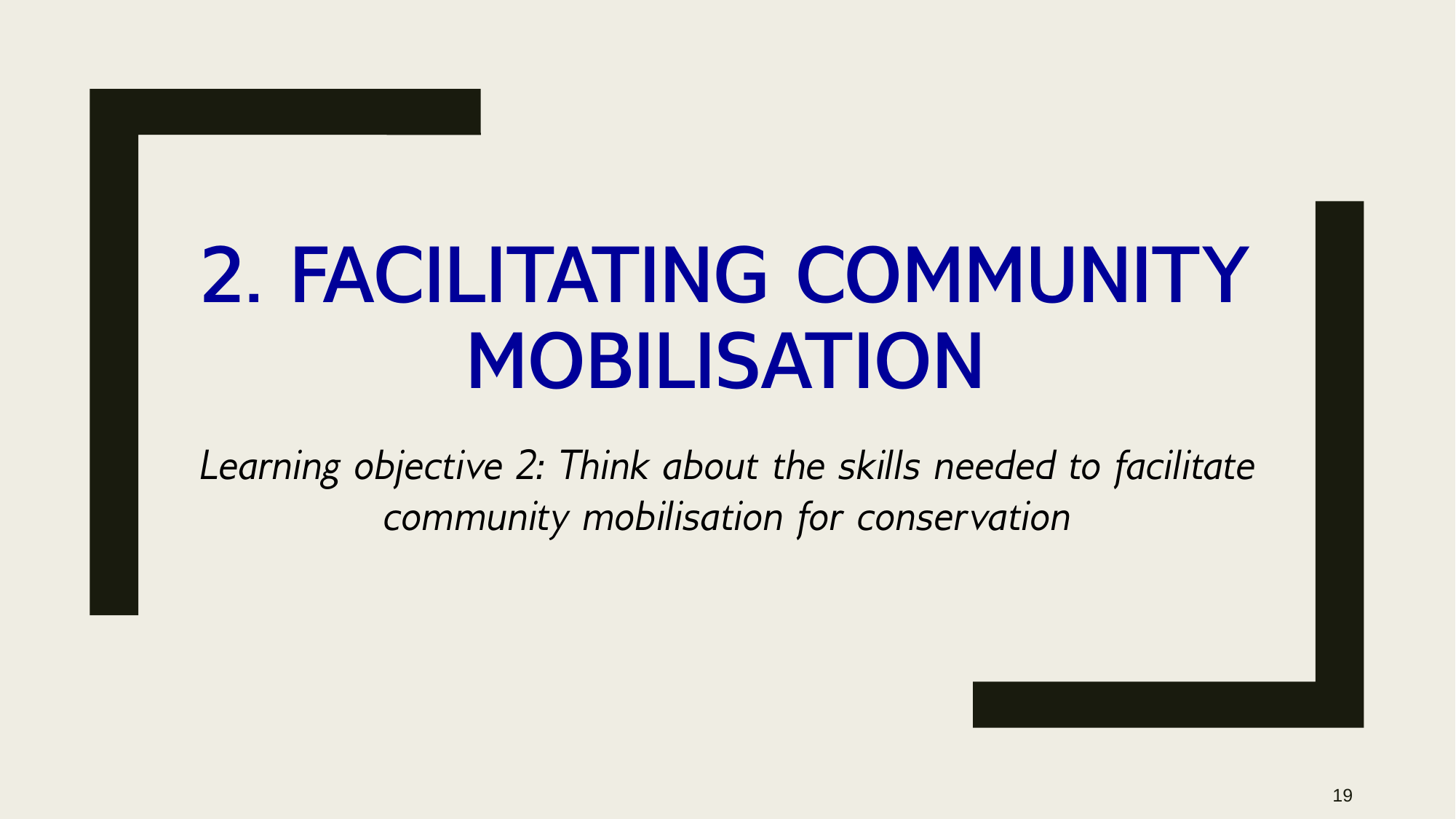

# 2. Facilitating community mobilisation
Learning objective 2: Think about the skills needed to facilitate community mobilisation for conservation
19